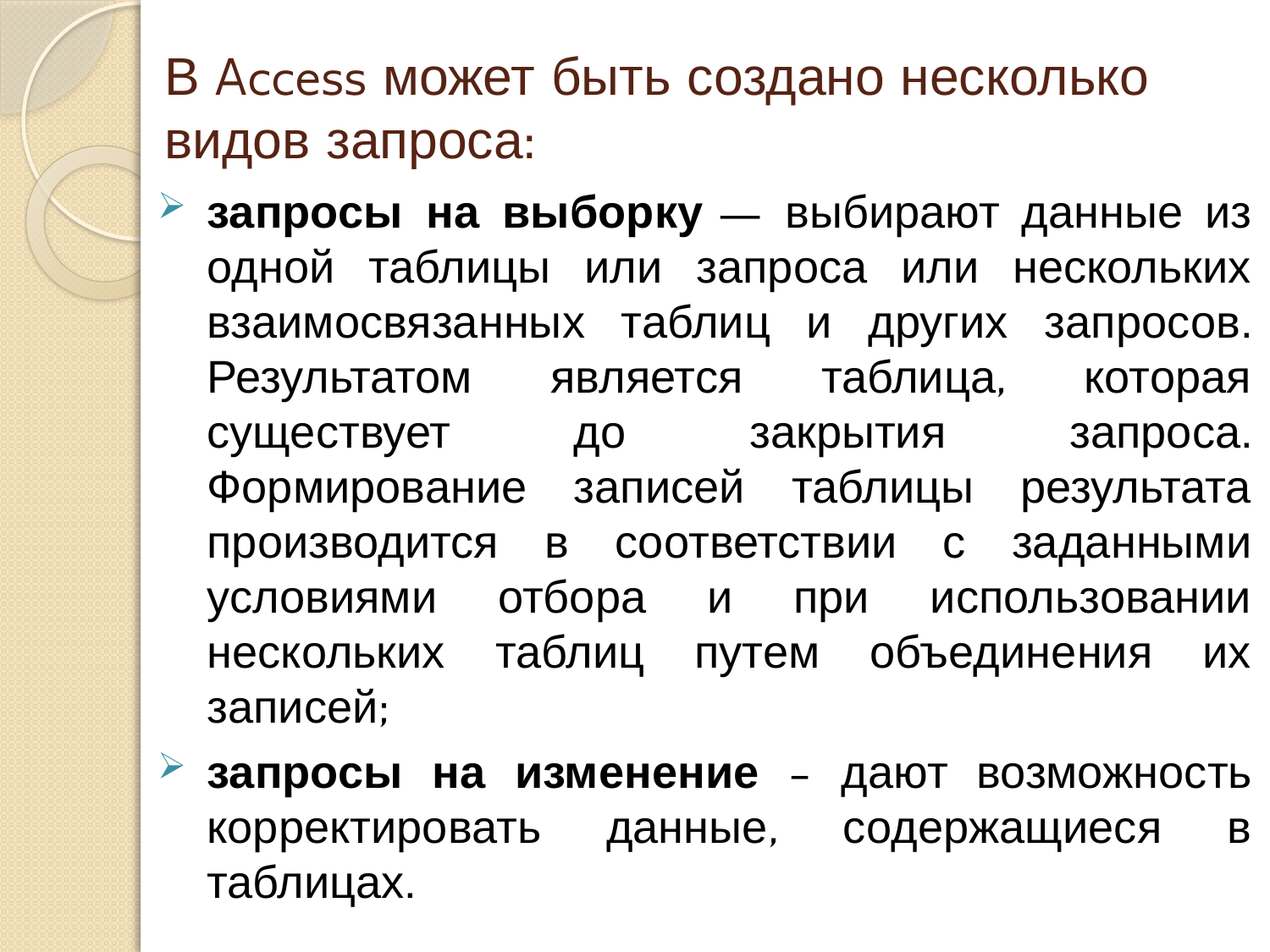

# В Access может быть создано несколько видов запроса:
запросы на выборку — выбирают данные из одной таблицы или запроса или нескольких взаимосвязанных таблиц и других запросов. Результатом является таблица, которая существует до закрытия запроса. Формирование записей таблицы результата производится в соответствии с заданными условиями отбора и при использовании нескольких таблиц путем объединения их записей;
запросы на изменение – дают возможность корректировать данные, содержащиеся в таблицах.